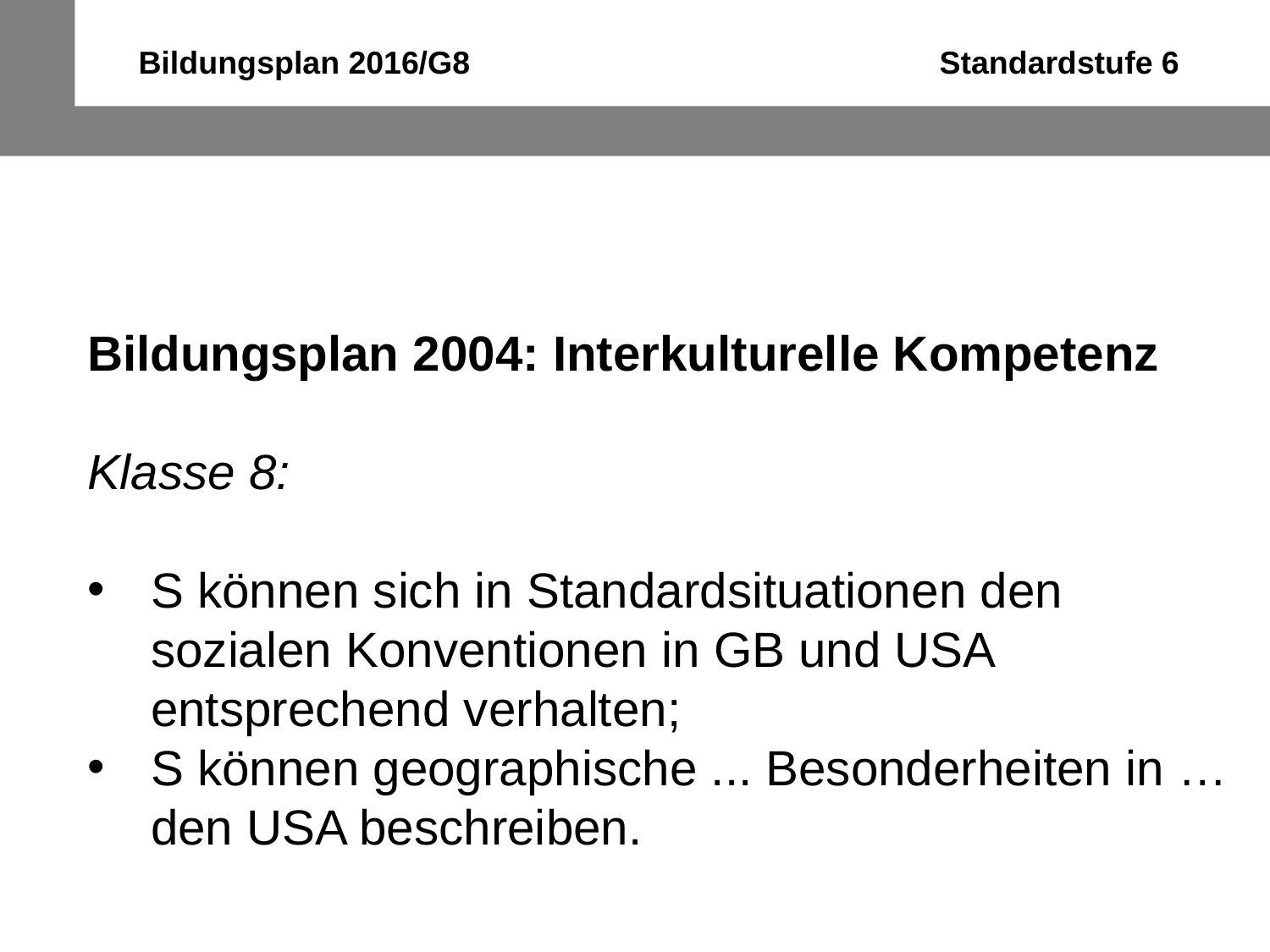

Bildungsplan 2016/G8                                                     Standardstufe 6

Bildungsplan 2004: Interkulturelle Kompetenz

Klasse 8:

S können sich in Standardsituationen den sozialen Konventionen in GB und USA  entsprechend verhalten;
S können geographische ... Besonderheiten in … den USA beschreiben.